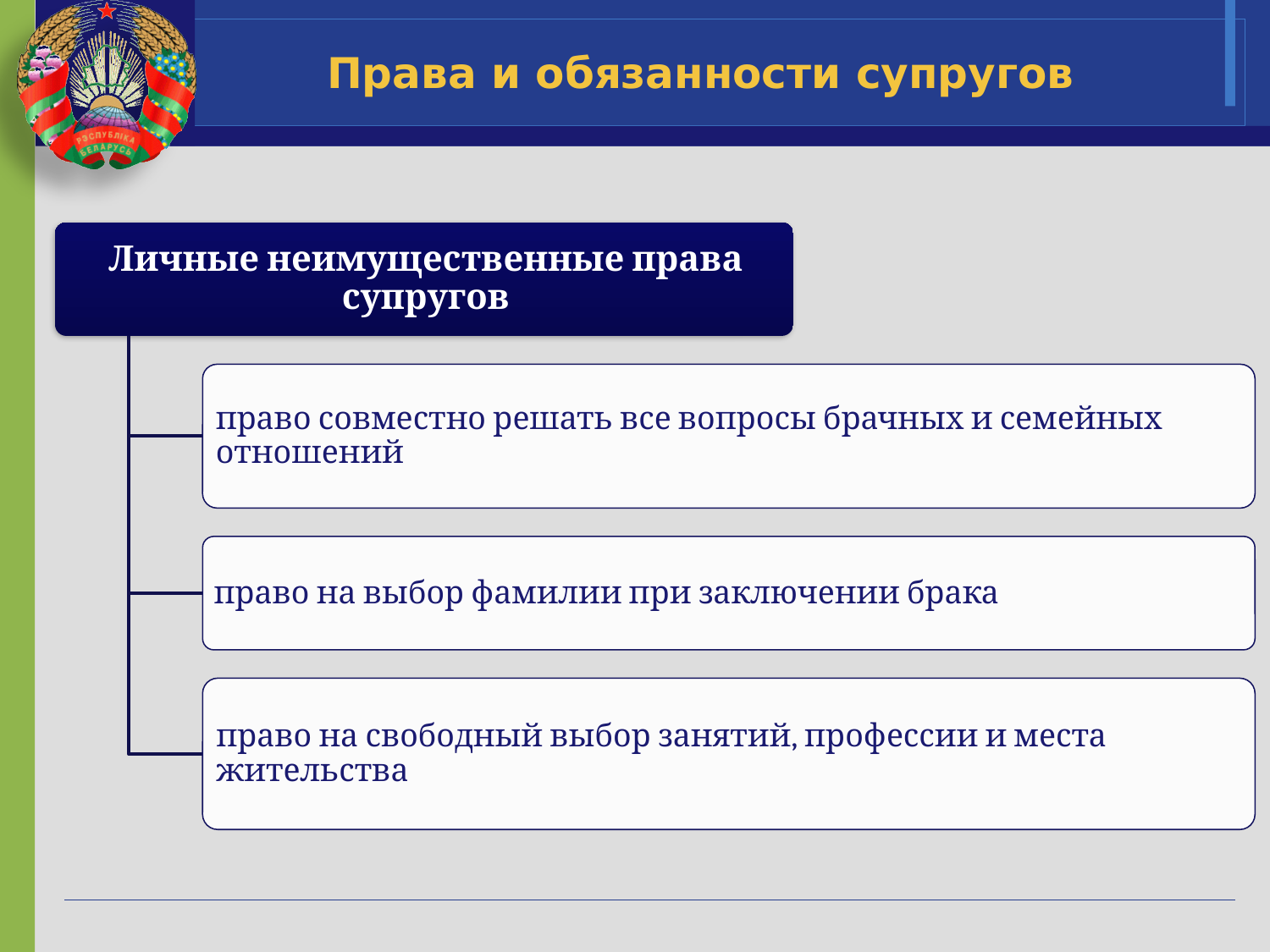

# Права и обязанности супругов
Личные неимущественные права супругов
право совместно решать все вопросы брачных и семейных отношений
право на выбор фамилии при заключении брака
право на свободный выбор занятий, профессии и места жительства